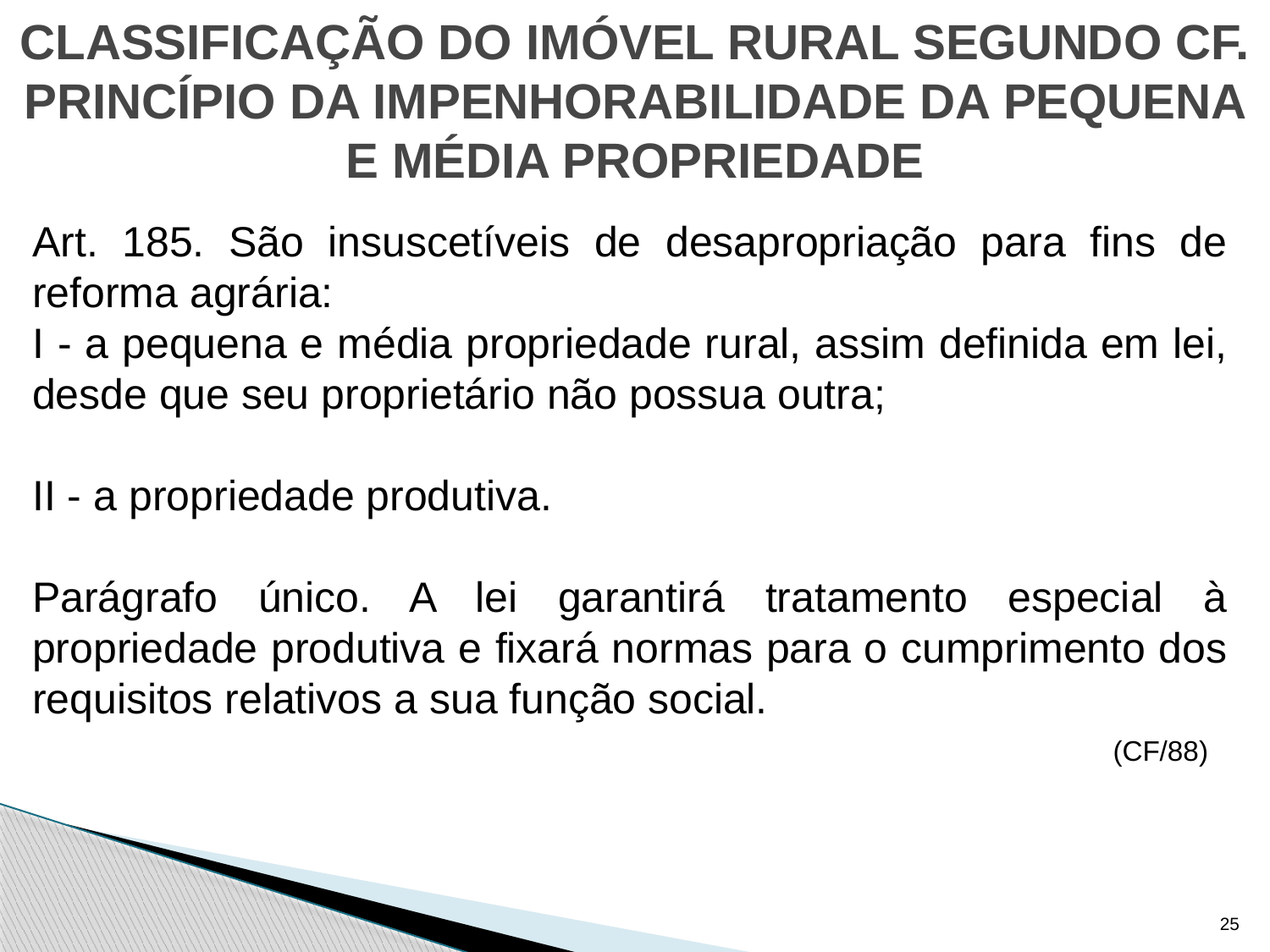

CLASSIFICAÇÃO DO IMÓVEL RURAL SEGUNDO CF.
PRINCÍPIO DA IMPENHORABILIDADE DA PEQUENA E MÉDIA PROPRIEDADE
Art. 185. São insuscetíveis de desapropriação para fins de reforma agrária:
I - a pequena e média propriedade rural, assim definida em lei, desde que seu proprietário não possua outra;

II - a propriedade produtiva.

Parágrafo único. A lei garantirá tratamento especial à propriedade produtiva e fixará normas para o cumprimento dos requisitos relativos a sua função social.
	  							      (CF/88)
25